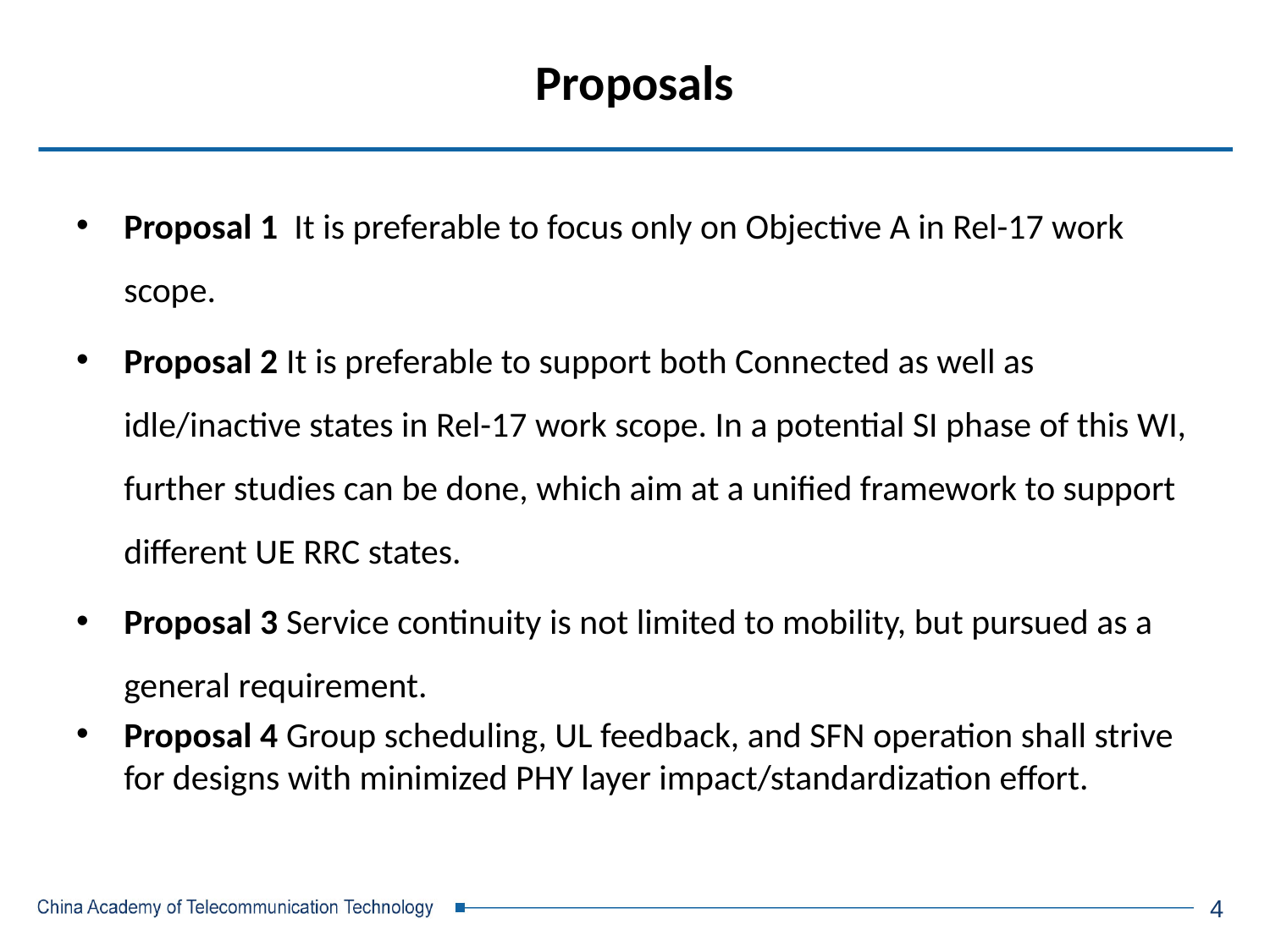

# Proposals
Proposal 1  It is preferable to focus only on Objective A in Rel-17 work scope.
Proposal 2 It is preferable to support both Connected as well as idle/inactive states in Rel-17 work scope. In a potential SI phase of this WI, further studies can be done, which aim at a unified framework to support different UE RRC states.
Proposal 3 Service continuity is not limited to mobility, but pursued as a general requirement.
Proposal 4 Group scheduling, UL feedback, and SFN operation shall strive for designs with minimized PHY layer impact/standardization effort.

4